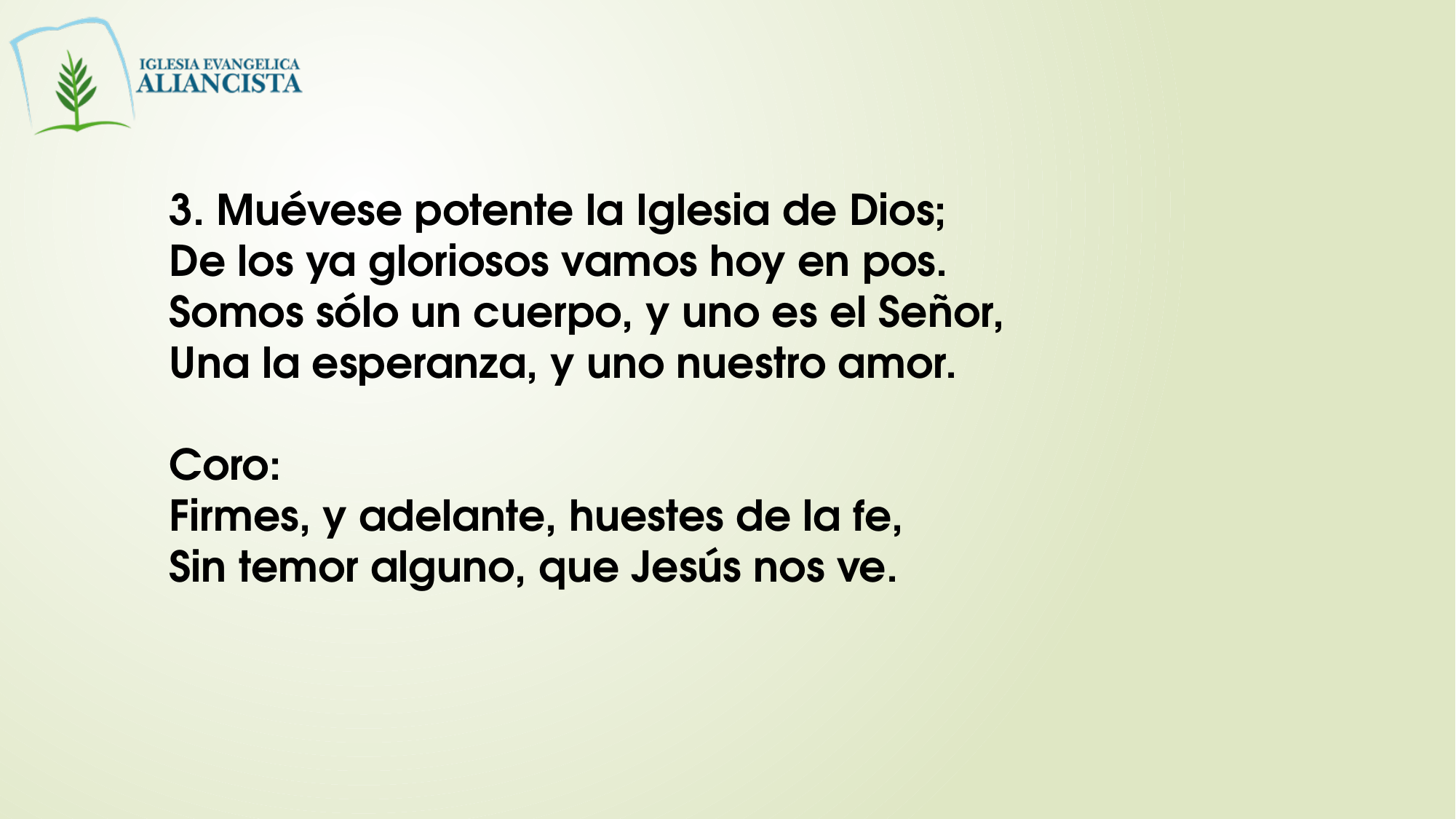

3. Muévese potente la Iglesia de Dios;
De los ya gloriosos vamos hoy en pos.
Somos sólo un cuerpo, y uno es el Señor,
Una la esperanza, y uno nuestro amor.

Coro:
Firmes, y adelante, huestes de la fe,
Sin temor alguno, que Jesús nos ve.